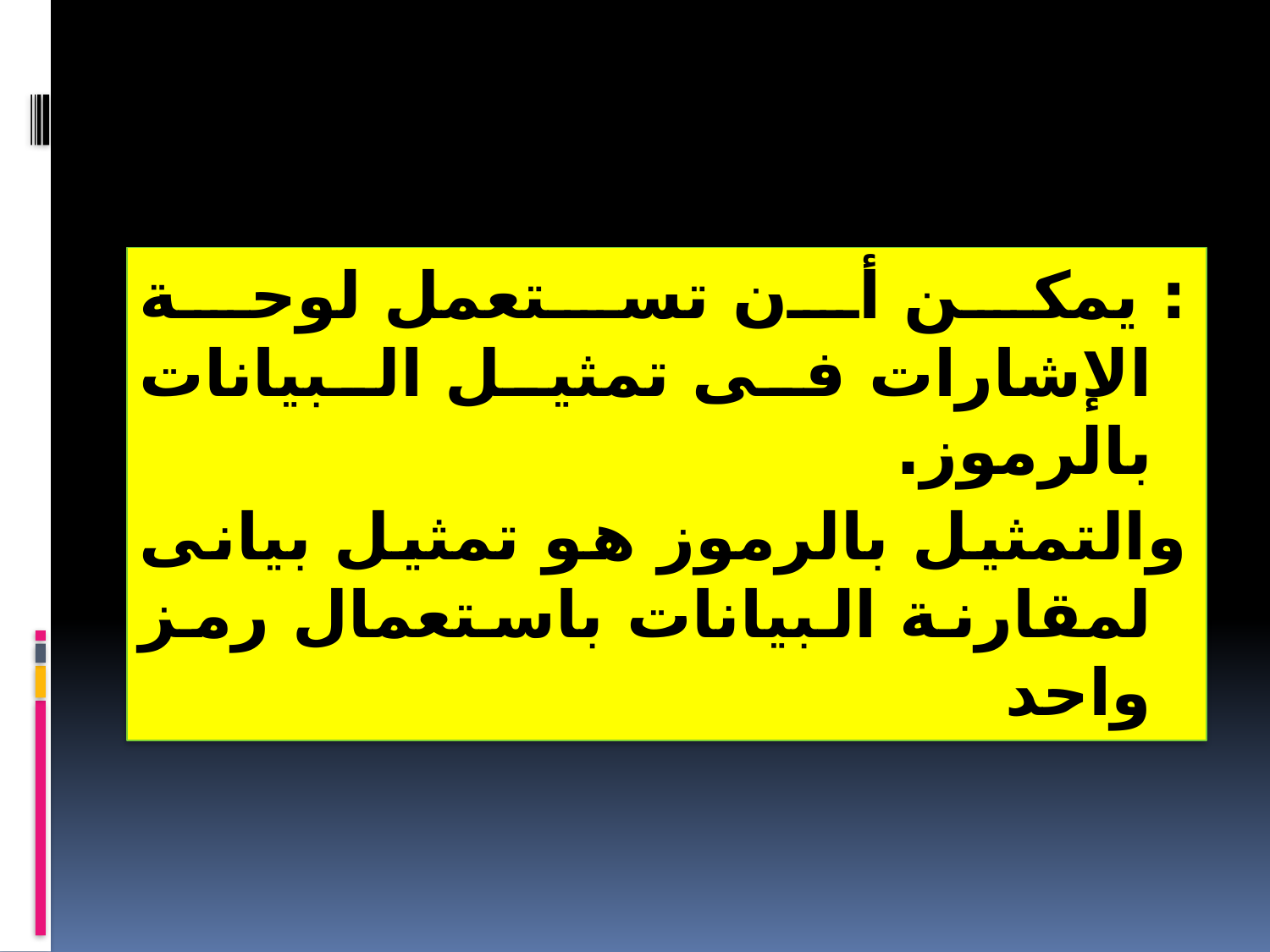

: يمكن أن تستعمل لوحة الإشارات فى تمثيل البيانات بالرموز.
والتمثيل بالرموز هو تمثيل بيانى لمقارنة البيانات باستعمال رمز واحد